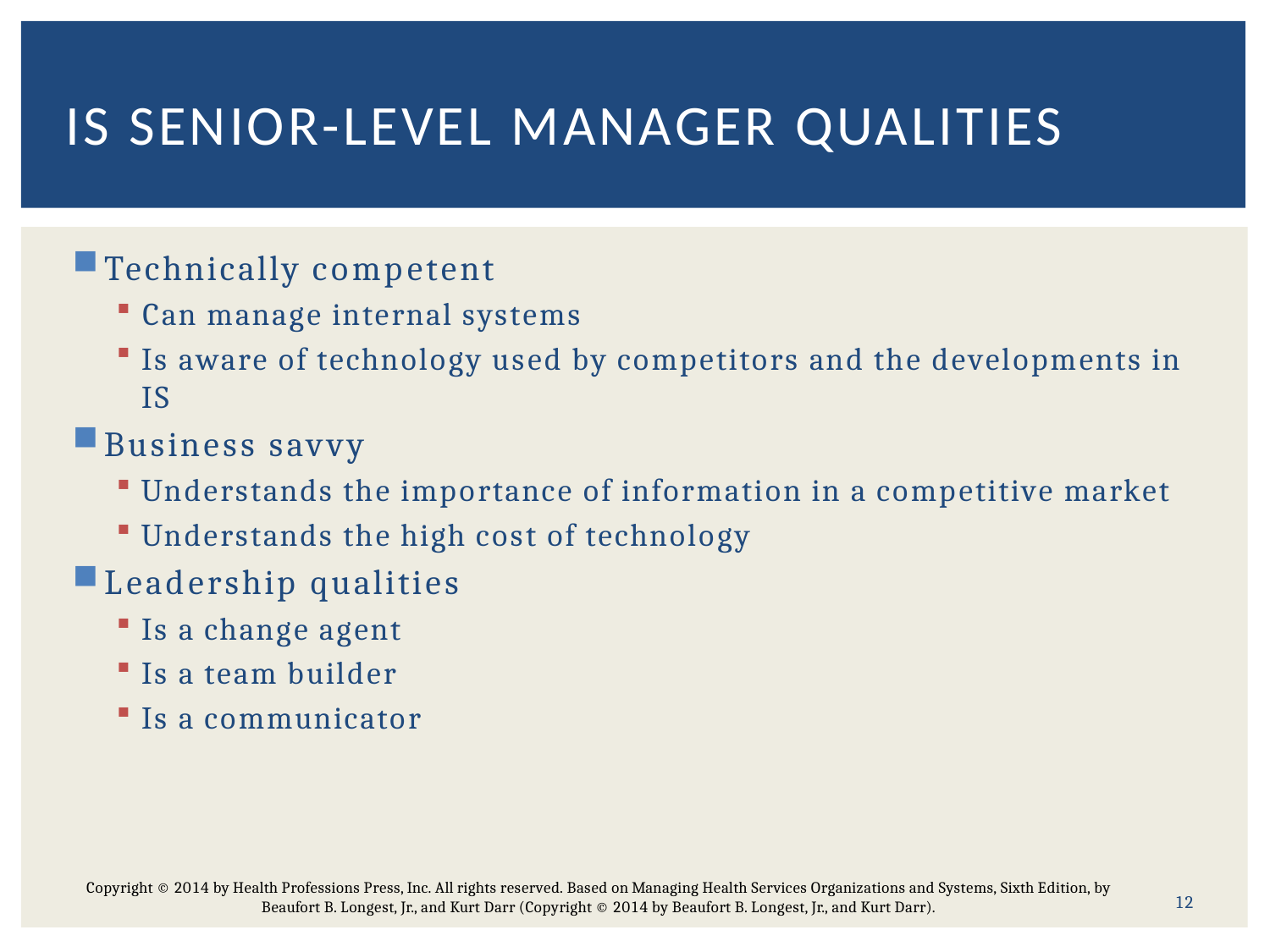

# IS Senior-level manager qualities
Technically competent
Can manage internal systems
Is aware of technology used by competitors and the developments in IS
Business savvy
Understands the importance of information in a competitive market
Understands the high cost of technology
Leadership qualities
Is a change agent
Is a team builder
Is a communicator

12